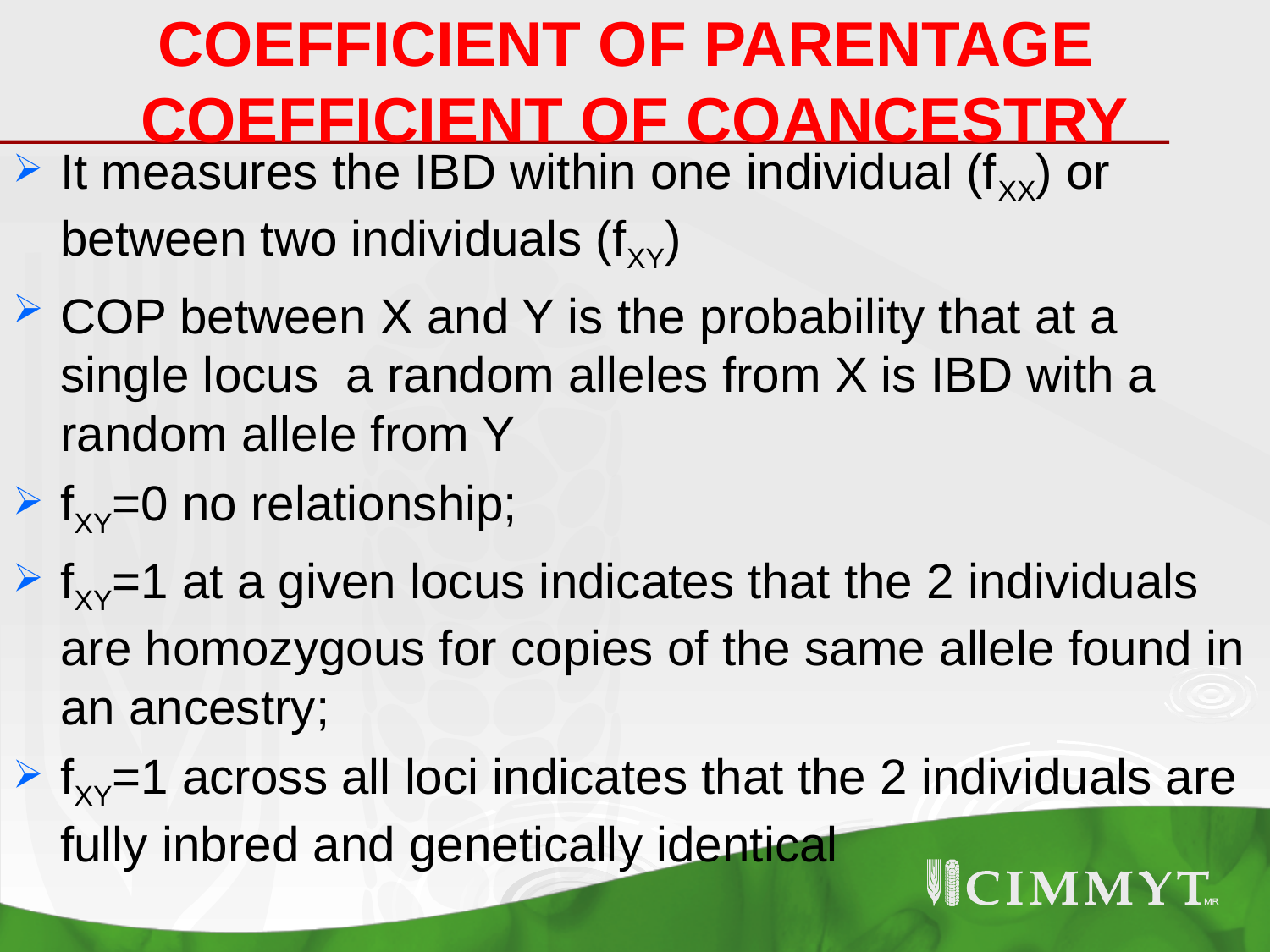

# COEFFICIENT OF PARENTAGE COEFFICIENT OF COANCESTRY
It measures the IBD within one individual (fXX) or between two individuals (fXY)
COP between X and Y is the probability that at a single locus  a random alleles from X is IBD with a random allele from Y
fXY=0 no relationship;
fXY=1 at a given locus indicates that the 2 individuals are homozygous for copies of the same allele found in an ancestry;
fXY=1 across all loci indicates that the 2 individuals are fully inbred and genetically identical